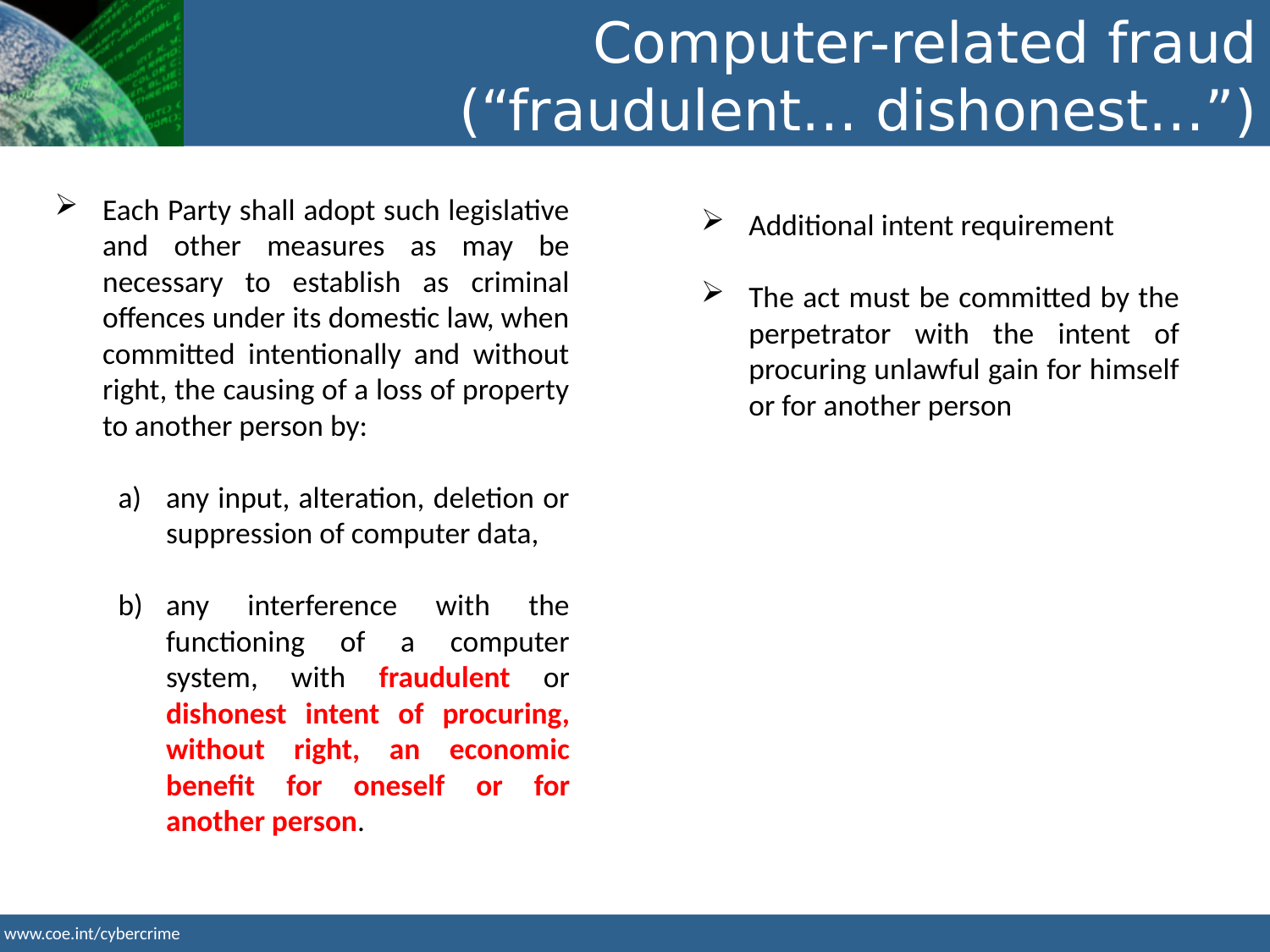

Computer-related fraud (“fraudulent… dishonest…”)
Each Party shall adopt such legislative and other measures as may be necessary to establish as criminal offences under its domestic law, when committed intentionally and without right, the causing of a loss of property to another person by:

any input, alteration, deletion or suppression of computer data,

any interference with the functioning of a computer system, with fraudulent or dishonest intent of procuring, without right, an economic benefit for oneself or for another person.
Additional intent requirement

The act must be committed by the perpetrator with the intent of procuring unlawful gain for himself or for another person